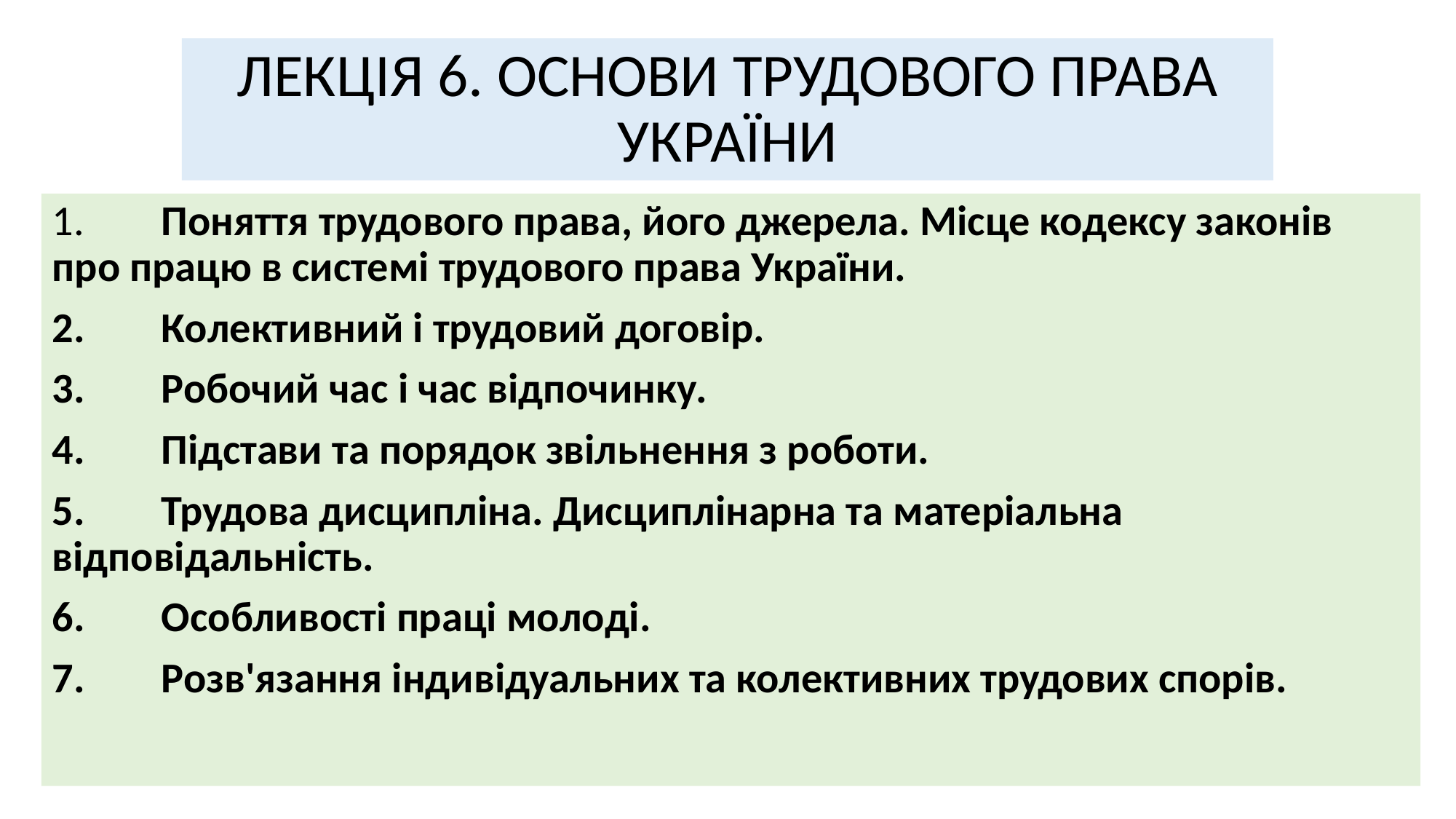

# ЛЕКЦІЯ 6. ОСНОВИ ТРУДОВОГО ПРАВА УКРАЇНИ
1.	Поняття трудового права, його джерела. Місце кодексу законів про працю в системі трудового права України.
2.	Колективний і трудовий договір.
3.	Робочий час і час відпочинку.
4.	Підстави та порядок звільнення з роботи.
5.	Трудова дисципліна. Дисциплінарна та матеріальна відповідальність.
6.	Особливості праці молоді.
7.	Розв'язання індивідуальних та колективних трудових спорів.